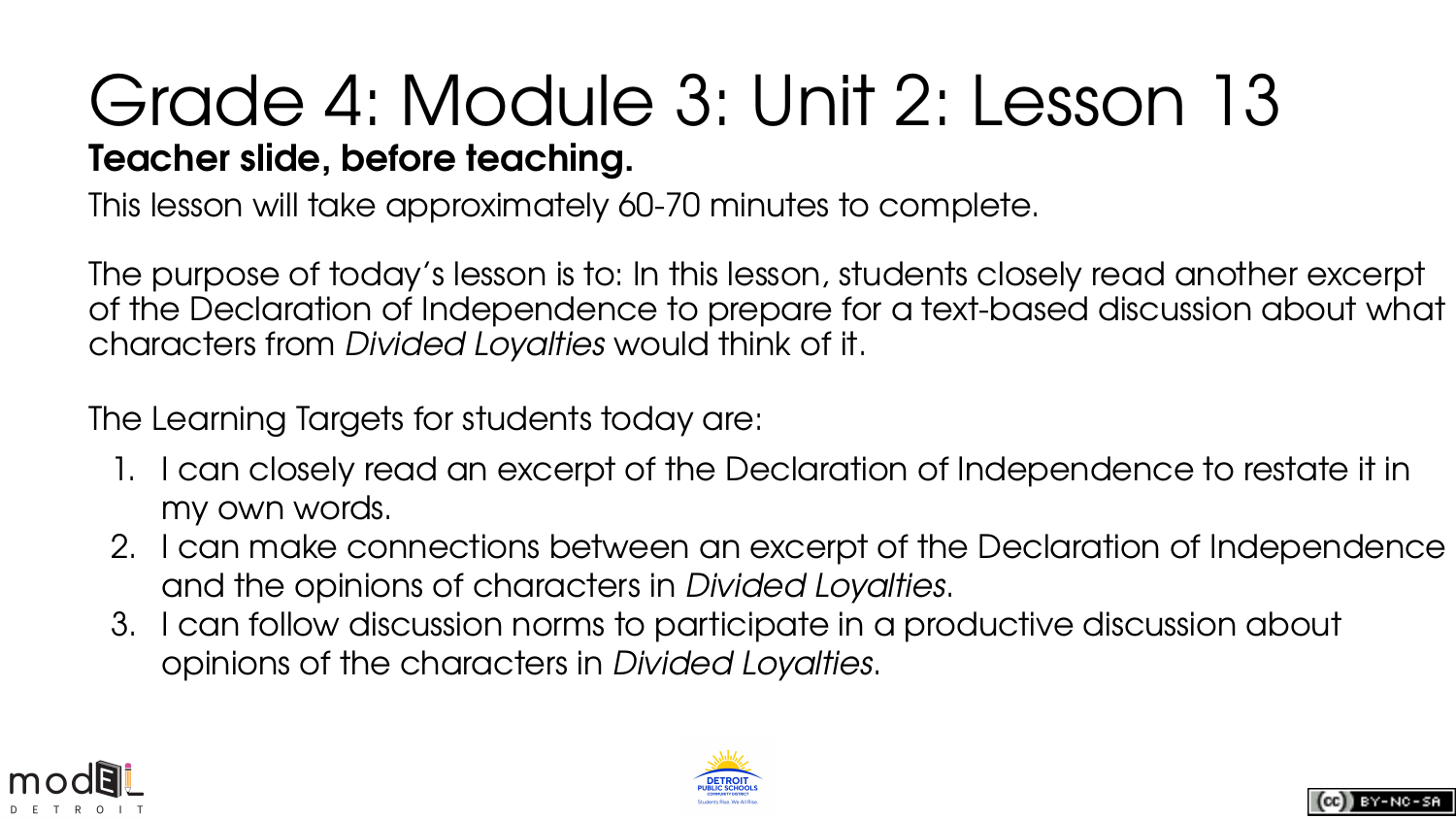

# Grade 4: Module 3: Unit 2: Lesson 13
Teacher slide, before teaching.
This lesson will take approximately 60-70 minutes to complete.

The purpose of today’s lesson is to: In this lesson, students closely read another excerpt of the Declaration of Independence to prepare for a text-based discussion about what characters from Divided Loyalties would think of it.

The Learning Targets for students today are:
I can closely read an excerpt of the Declaration of Independence to restate it in my own words.
I can make connections between an excerpt of the Declaration of Independence and the opinions of characters in Divided Loyalties.
I can follow discussion norms to participate in a productive discussion about opinions of the characters in Divided Loyalties.